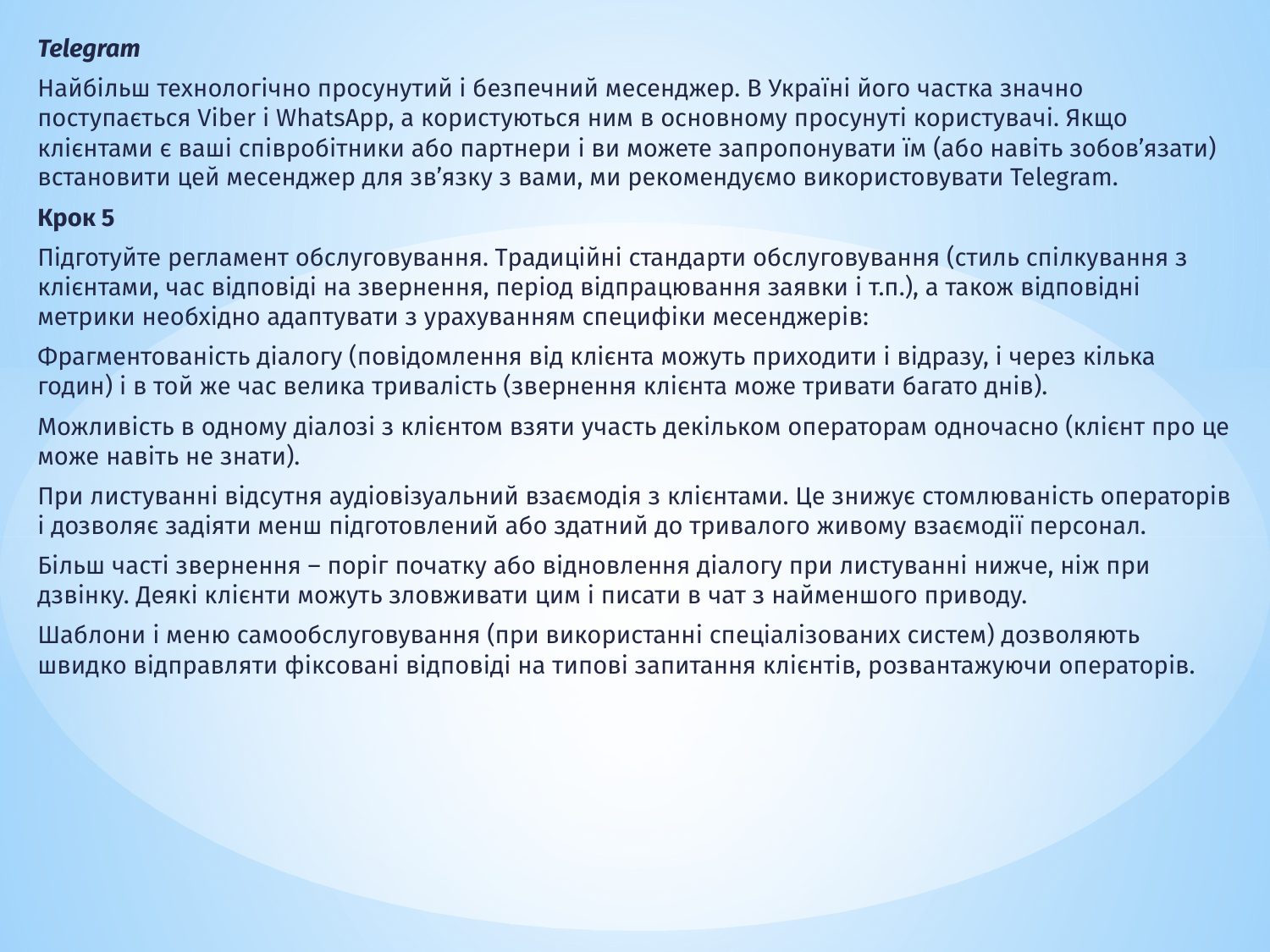

Telegram
Найбільш технологічно просунутий і безпечний месенджер. В Україні його частка значно поступається Viber і WhatsApp, а користуються ним в основному просунуті користувачі. Якщо клієнтами є ваші співробітники або партнери і ви можете запропонувати їм (або навіть зобов’язати) встановити цей месенджер для зв’язку з вами, ми рекомендуємо використовувати Telegram.
Крок 5
Підготуйте регламент обслуговування. Традиційні стандарти обслуговування (стиль спілкування з клієнтами, час відповіді на звернення, період відпрацювання заявки і т.п.), а також відповідні метрики необхідно адаптувати з урахуванням специфіки месенджерів:
Фрагментованість діалогу (повідомлення від клієнта можуть приходити і відразу, і через кілька годин) і в той же час велика тривалість (звернення клієнта може тривати багато днів).
Можливість в одному діалозі з клієнтом взяти участь декільком операторам одночасно (клієнт про це може навіть не знати).
При листуванні відсутня аудіовізуальний взаємодія з клієнтами. Це знижує стомлюваність операторів і дозволяє задіяти менш підготовлений або здатний до тривалого живому взаємодії персонал.
Більш часті звернення – поріг початку або відновлення діалогу при листуванні нижче, ніж при дзвінку. Деякі клієнти можуть зловживати цим і писати в чат з найменшого приводу.
Шаблони і меню самообслуговування (при використанні спеціалізованих систем) дозволяють швидко відправляти фіксовані відповіді на типові запитання клієнтів, розвантажуючи операторів.